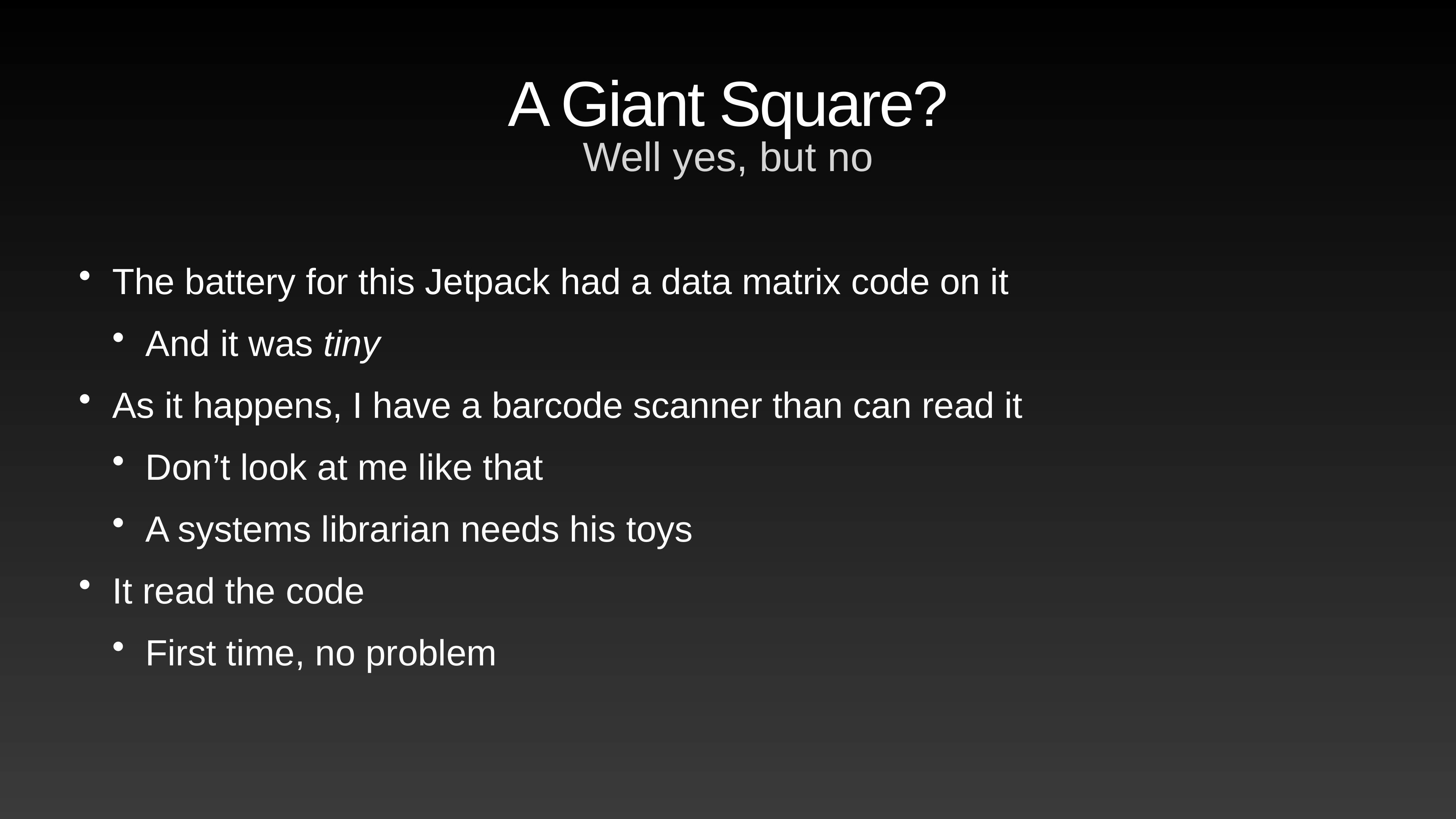

# A Giant Square?
Well yes, but no
The battery for this Jetpack had a data matrix code on it
And it was tiny
As it happens, I have a barcode scanner than can read it
Don’t look at me like that
A systems librarian needs his toys
It read the code
First time, no problem